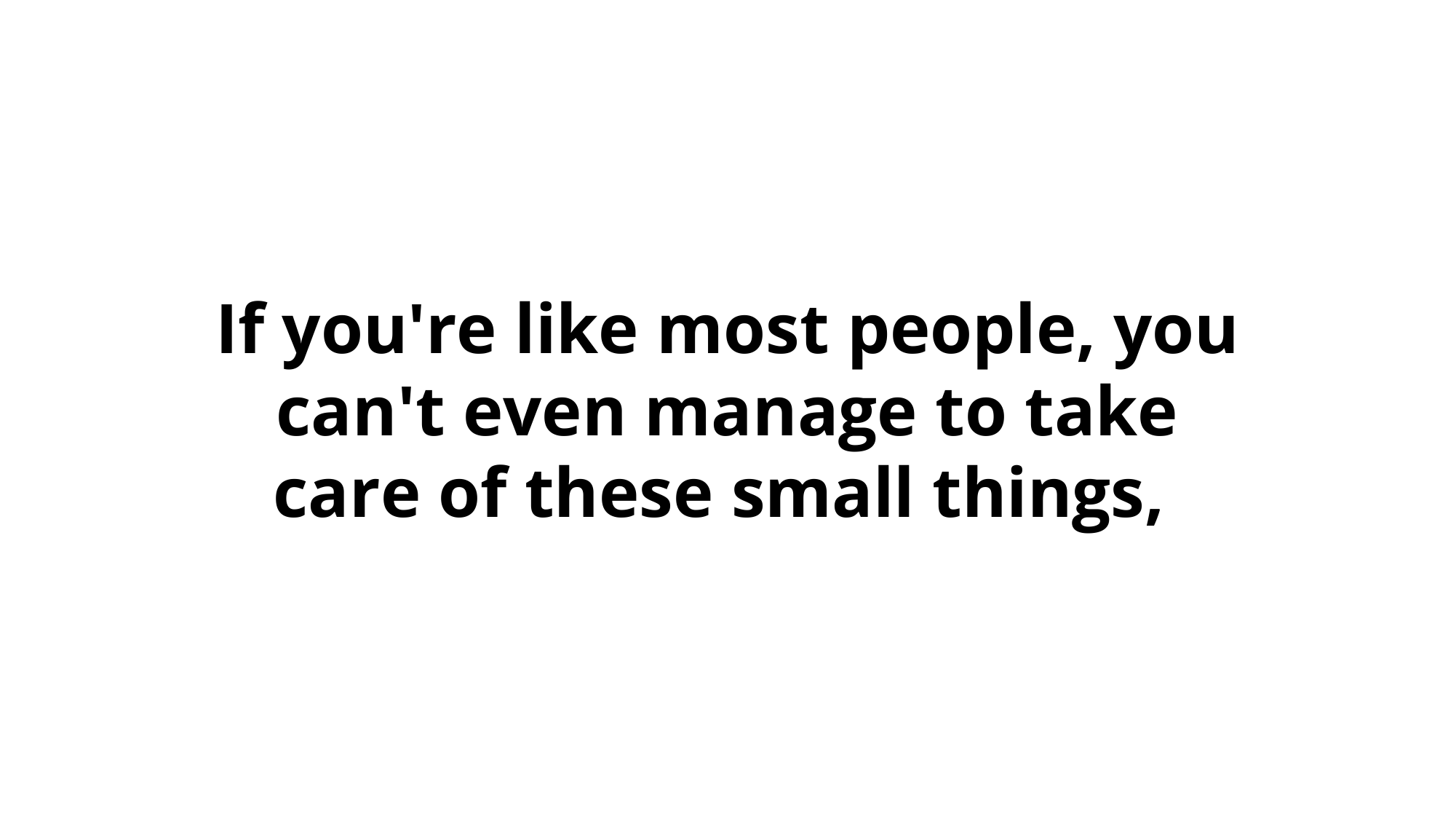

If you're like most people, you can't even manage to take care of these small things,